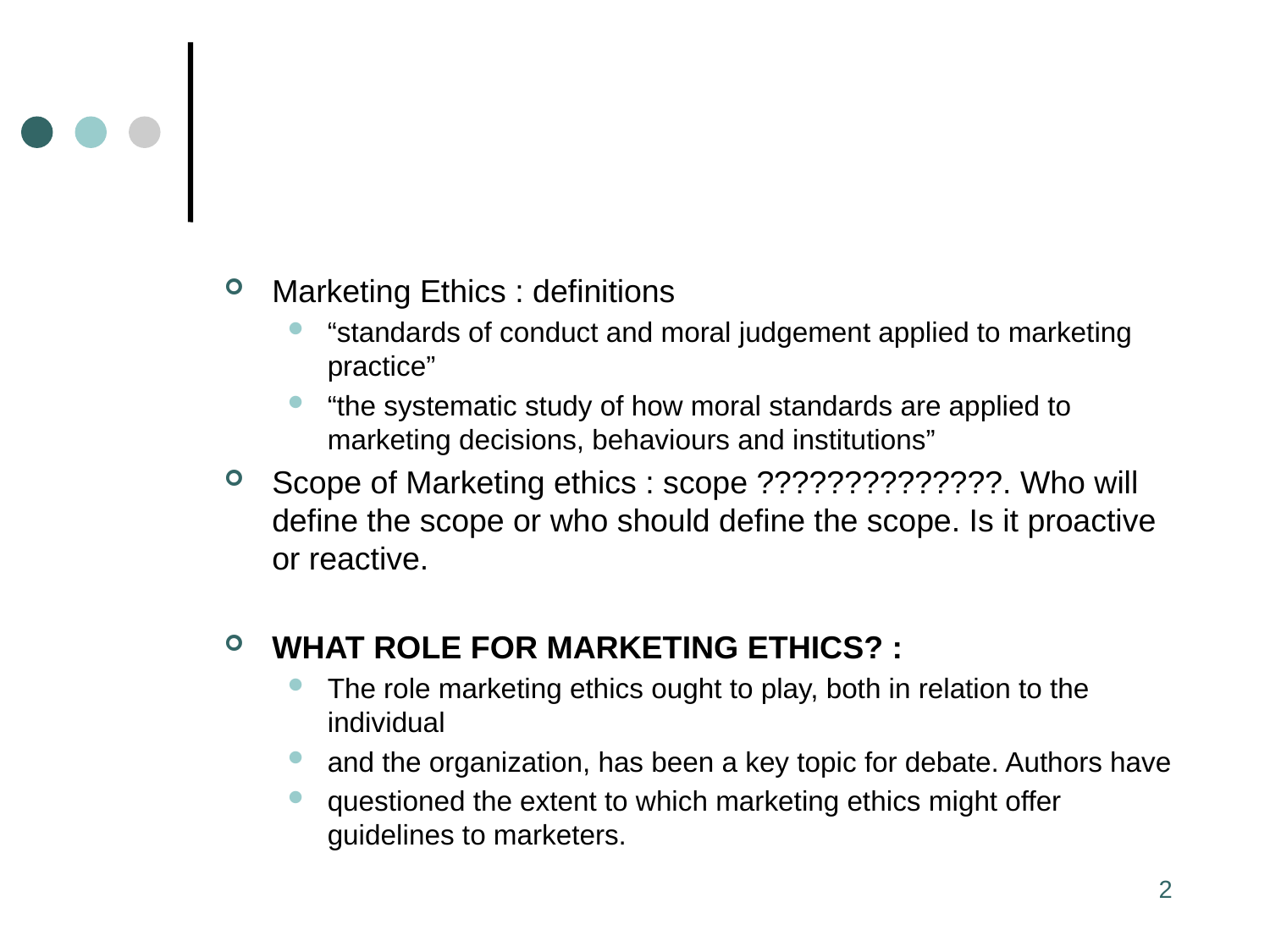

#
Marketing Ethics : definitions
“standards of conduct and moral judgement applied to marketing practice”
“the systematic study of how moral standards are applied to marketing decisions, behaviours and institutions”
Scope of Marketing ethics : scope ??????????????. Who will define the scope or who should define the scope. Is it proactive or reactive.

WHAT ROLE FOR MARKETING ETHICS? :
The role marketing ethics ought to play, both in relation to the individual
and the organization, has been a key topic for debate. Authors have
questioned the extent to which marketing ethics might offer guidelines to marketers.

2